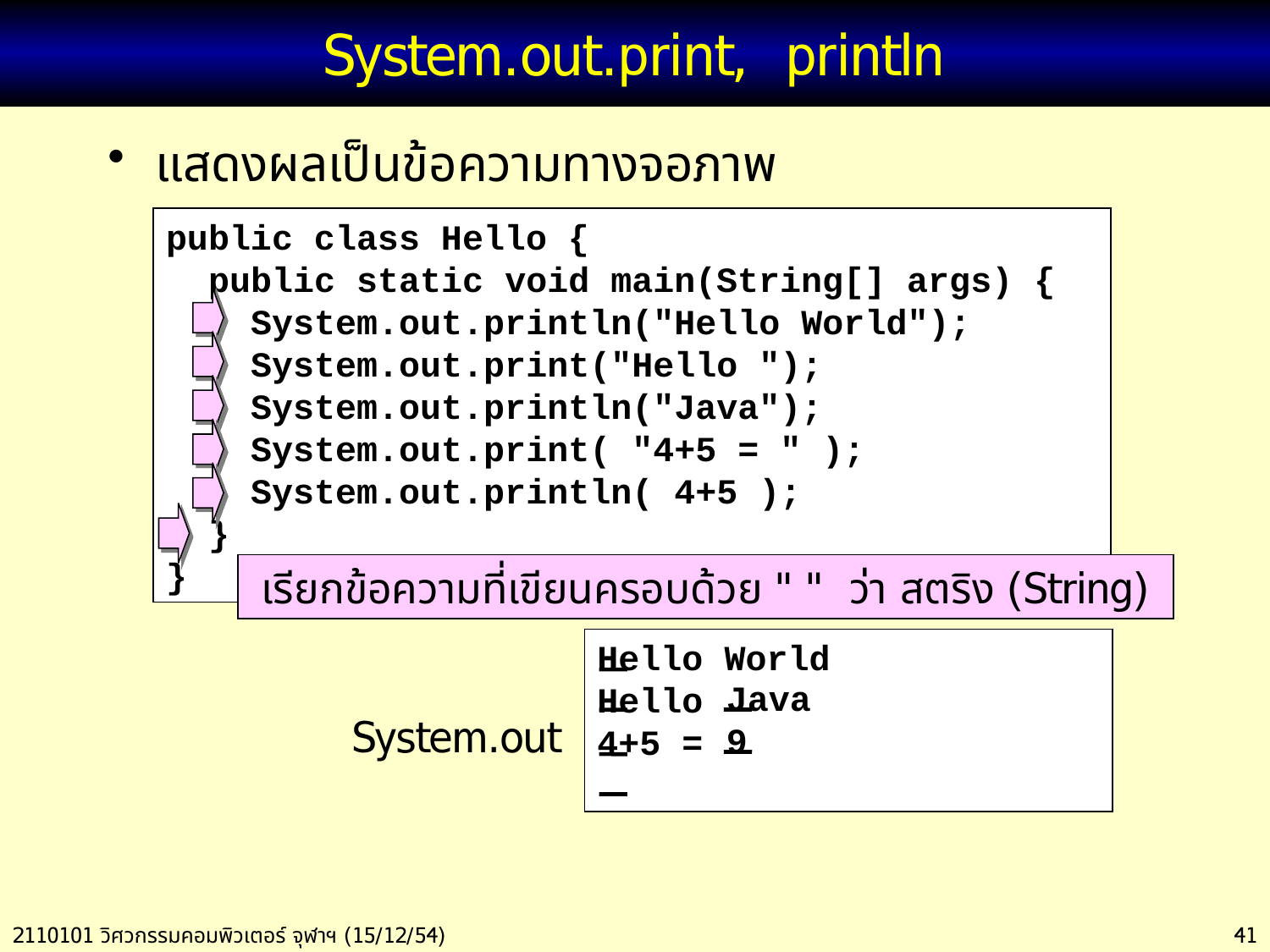

# System.out.print,  println
แสดงผลเป็นข้อความทางจอภาพ
public class Hello {
  public static void main(String[] args) {
    System.out.println("Hello World");
    System.out.print("Hello ");
    System.out.println("Java");
    System.out.print( "4+5 = " );
    System.out.println( 4+5 );
  }
}

เรียกข้อความที่เขียนครอบด้วย " "  ว่า สตริง (String)
Hello World
Hello
4+5 =

Java
System.out

9